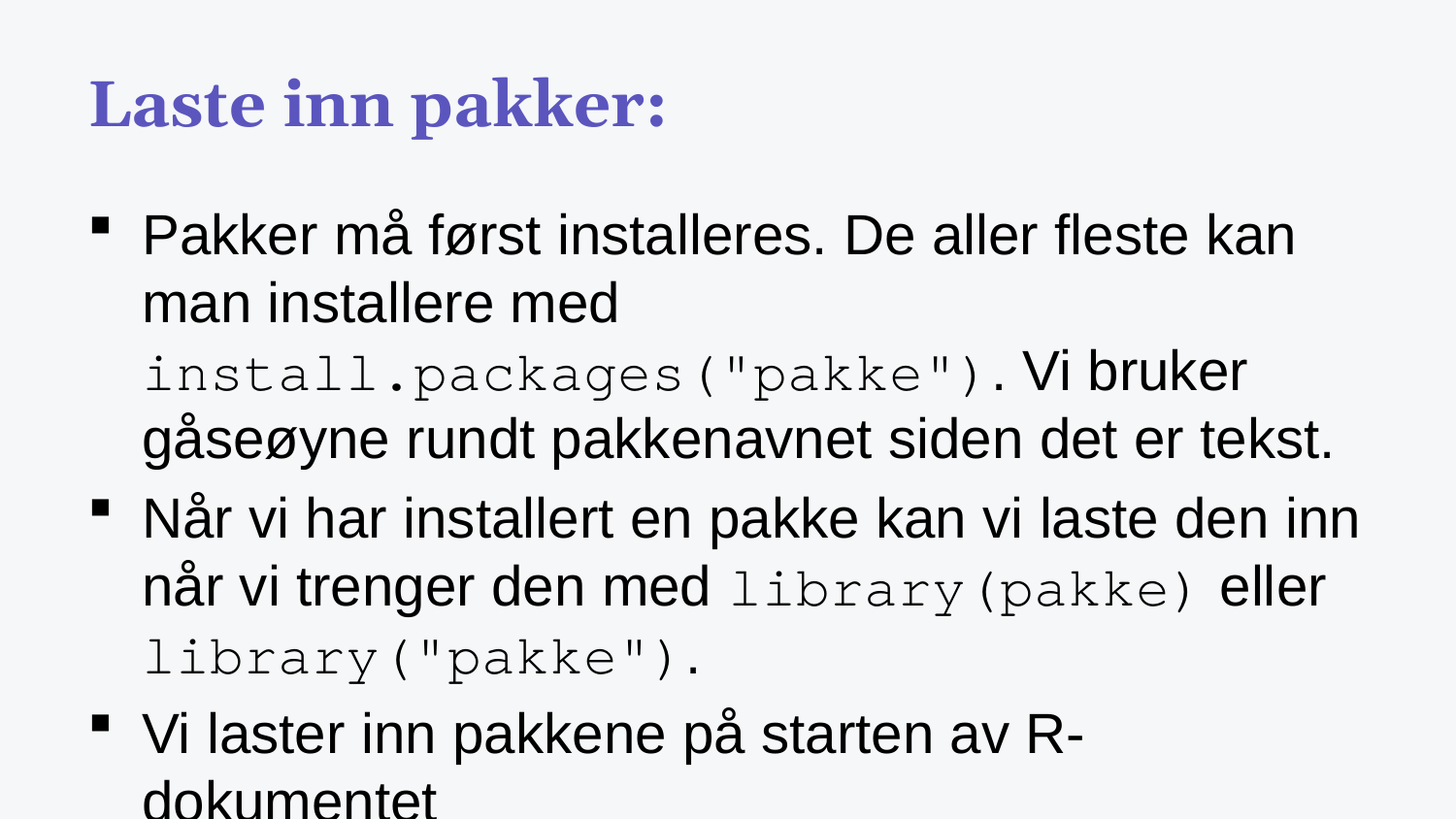

# Laste inn pakker:
Pakker må først installeres. De aller fleste kan man installere med install.packages("pakke"). Vi bruker gåseøyne rundt pakkenavnet siden det er tekst.
Når vi har installert en pakke kan vi laste den inn når vi trenger den med library(pakke) eller library("pakke").
Vi laster inn pakkene på starten av R-dokumentet